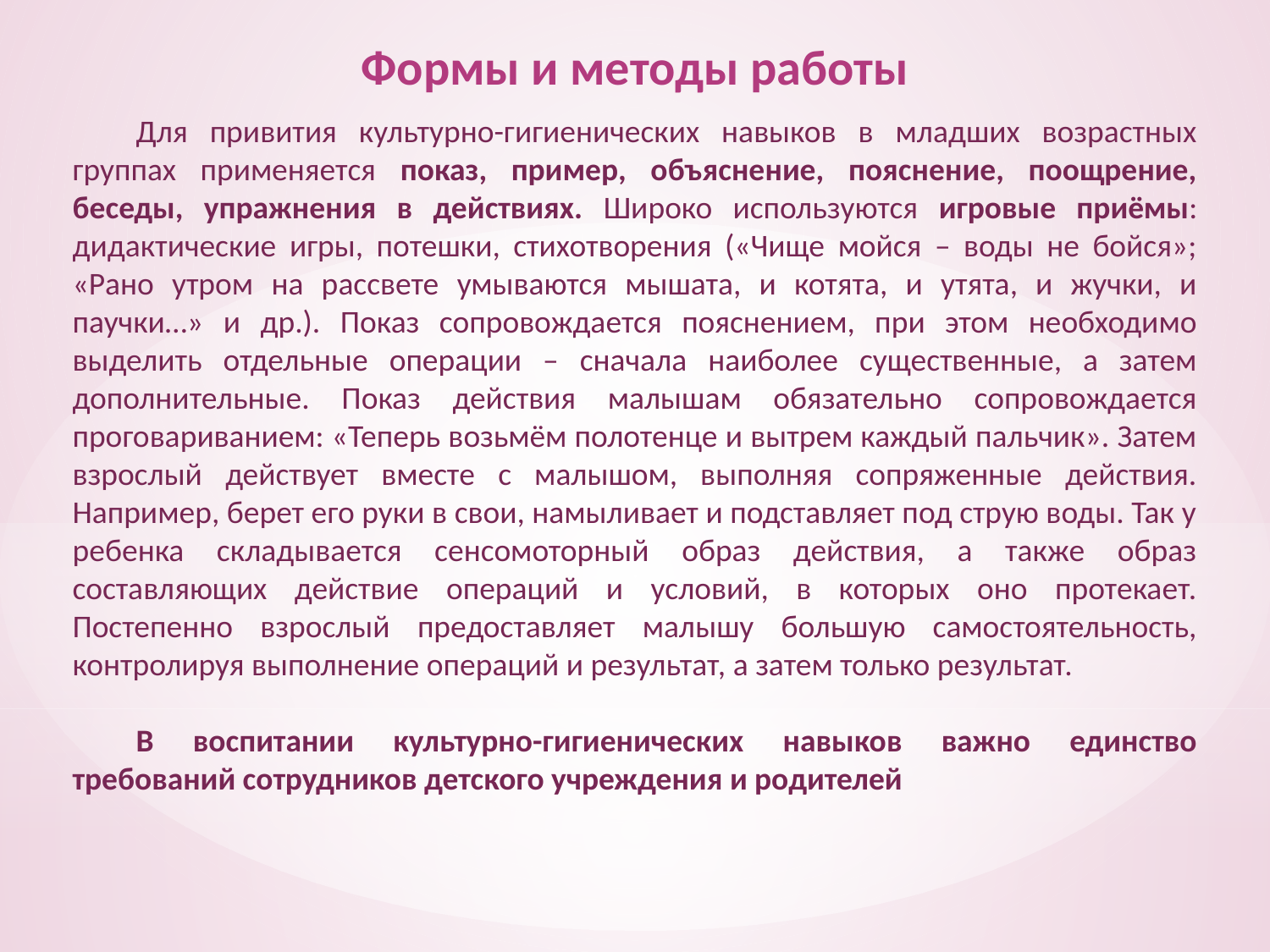

Формы и методы работы
Для привития культурно-гигиенических навыков в младших возрастных группах применяется показ, пример, объяснение, пояснение, поощрение, беседы, упражнения в действиях. Широко используются игровые приёмы: дидактические игры, потешки, стихотворения («Чище мойся – воды не бойся»; «Рано утром на рассвете умываются мышата, и котята, и утята, и жучки, и паучки…» и др.). Показ сопровождается пояснением, при этом необходимо выделить отдельные операции – сначала наиболее существенные, а затем дополнительные. Показ действия малышам обязательно сопровождается проговариванием: «Теперь возьмём полотенце и вытрем каждый пальчик». Затем взрослый действует вместе с малышом, выполняя сопряженные действия. Например, берет его руки в свои, намыливает и подставляет под струю воды. Так у ребенка складывается сенсомоторный образ действия, а также образ составляющих действие операций и условий, в которых оно протекает. Постепенно взрослый предоставляет малышу большую самостоятельность, контролируя выполнение операций и результат, а затем только результат.

В воспитании культурно-гигиенических навыков важно единство требований сотрудников детского учреждения и родителей